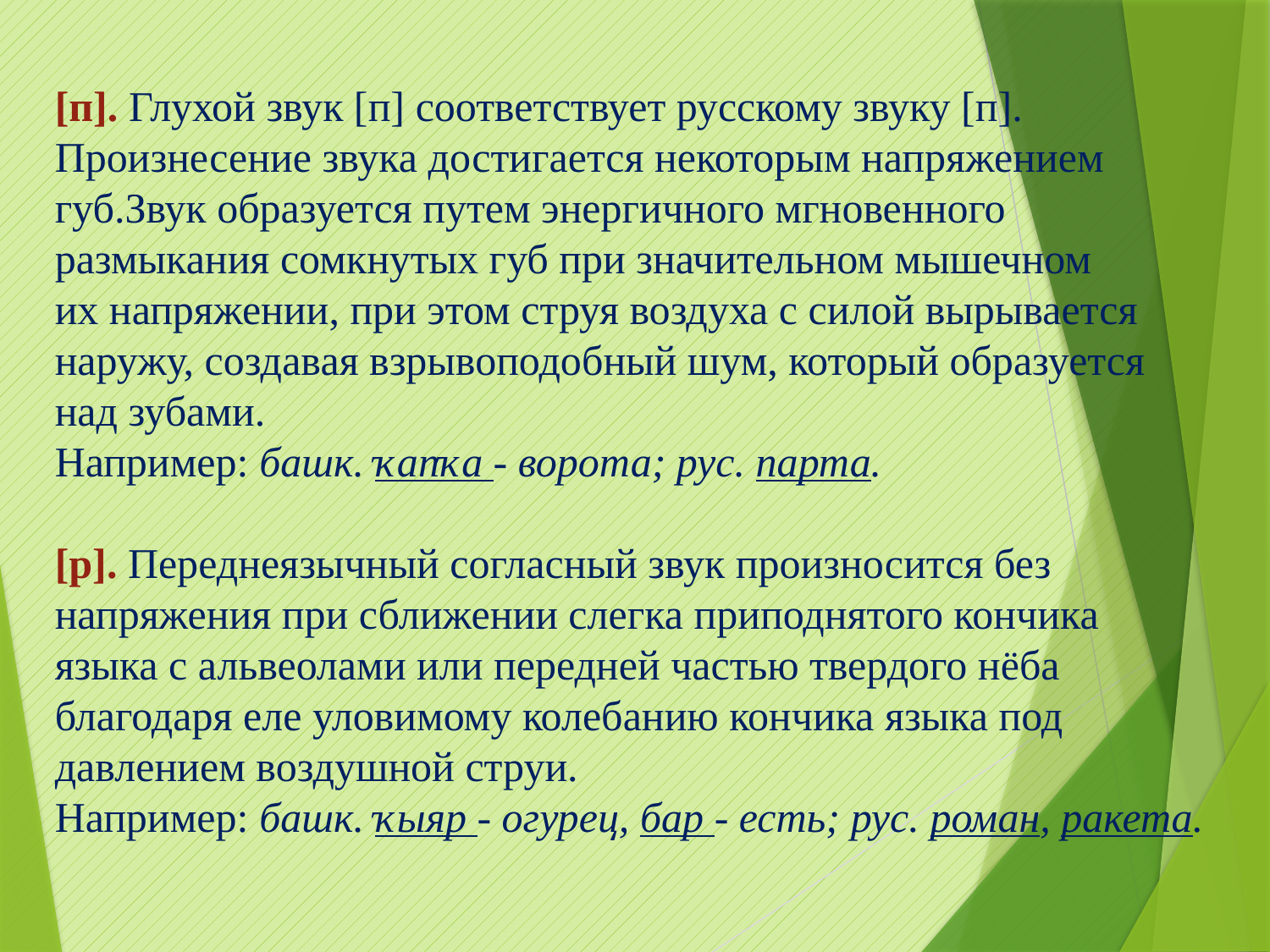

[п]. Глухой звук [п] соответствует русскому звуку [п].
Произнесение звука достигается некоторым напряжением губ.Звук образуется путем энергичного мгновенного размыкания сомкнутых губ при значительном мышечном
их напряжении, при этом струя воздуха с силой вырывается наружу, создавая взрывоподобный шум, который образуется над зубами.
Например: башк. ҡапҡа - ворота; рус. парта.
[р]. Переднеязычный согласный звук произносится без
напряжения при сближении слегка приподнятого кончика
языка с альвеолами или передней частью твердого нёба
благодаря еле уловимому колебанию кончика языка под
давлением воздушной струи.
Например: башк. ҡыяр - огурец, бар - есть; рус. роман, ракета.